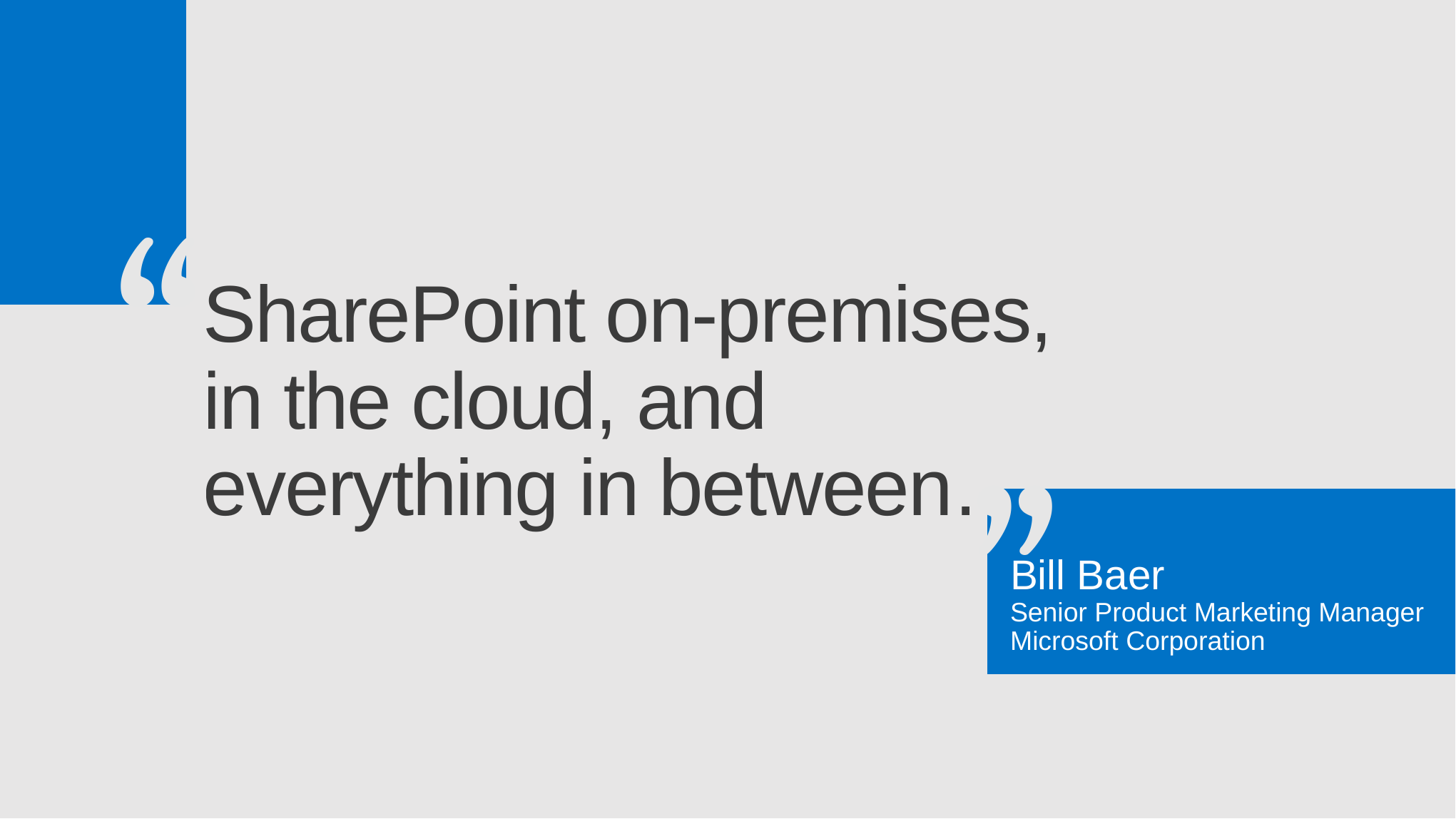

“
# SharePoint on-premises, in the cloud, and everything in between…
“

Bill Baer
Senior Product Marketing Manager
Microsoft Corporation